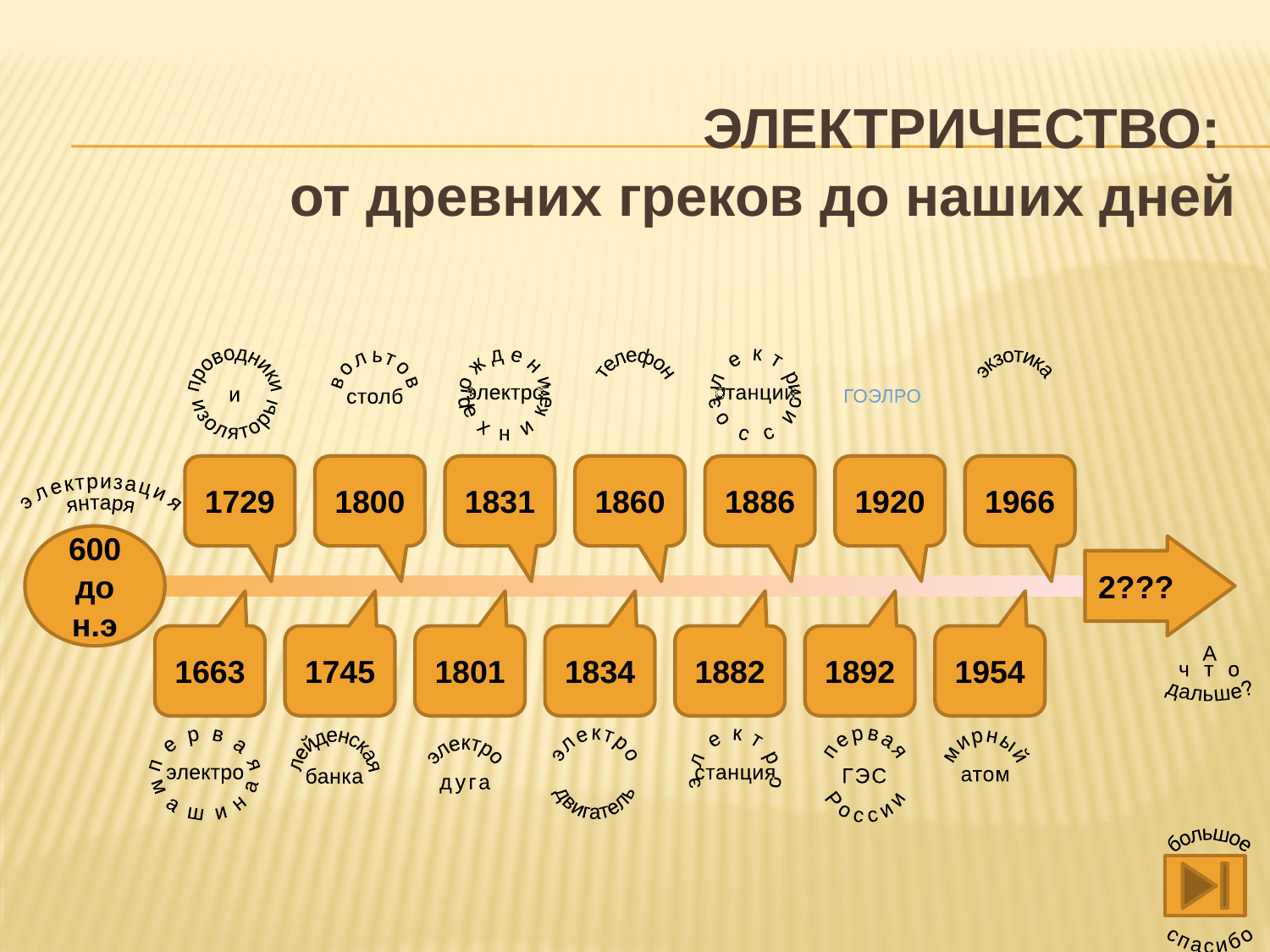

# Электричество: от древних греков до наших дней
проводники
и
изоляторы
вольтов
столб

рождение
электро
техники
телефон
электро
станции
России

ГОЭЛРО

экзотика

1729
1800
1831
1860
1886
1920
1966
электризация
янтаря
600
до н.э
2???

1663
1745
1801
1834
1882
1892
1954
А
что
дальше?
первая
электро
машина
лейденская
банка

электро

двигатель
электро

станция

первая
ГЭС
России
мирный
атом
электро
дуга

большое

спасибо